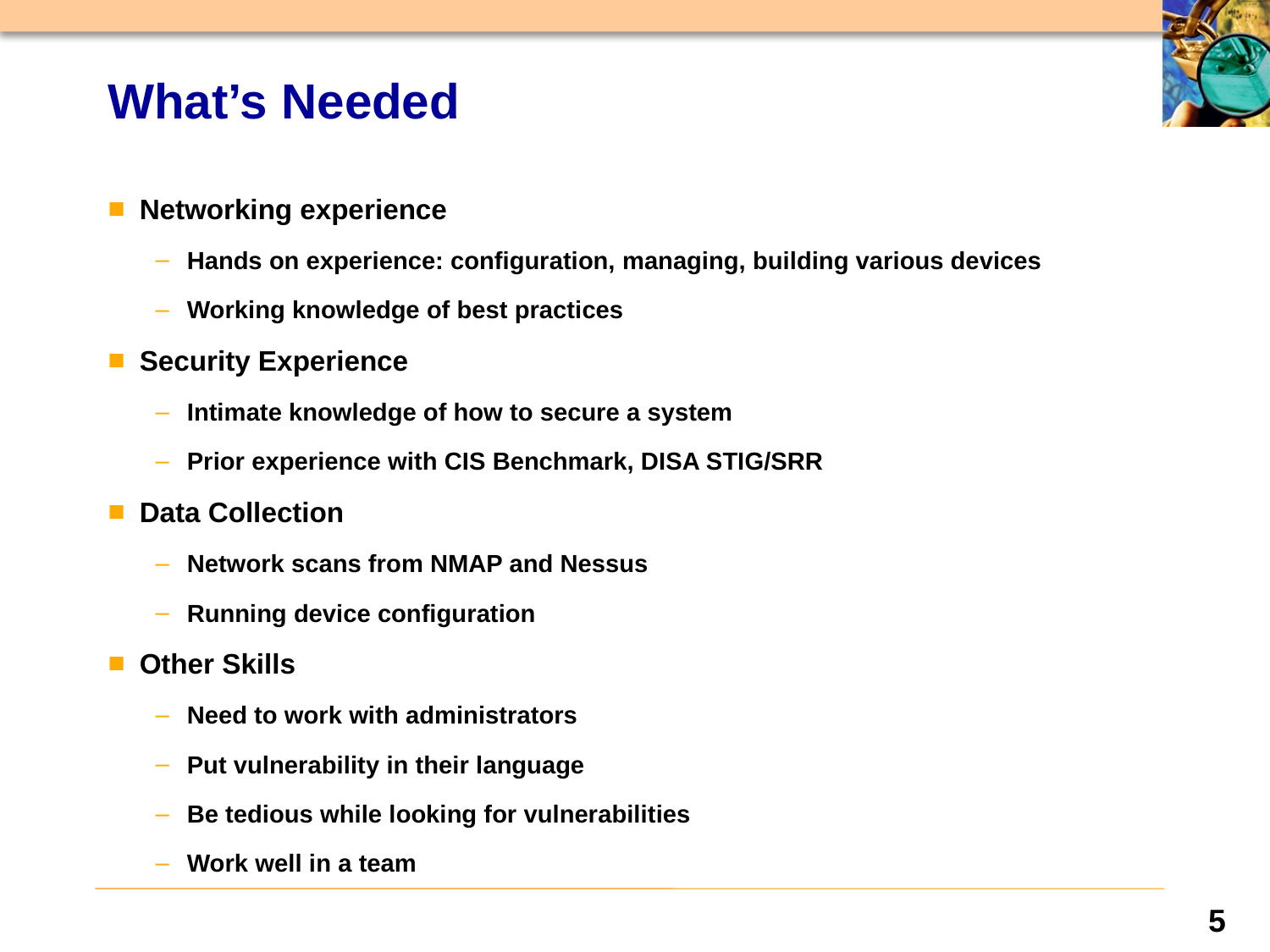

# What’s Needed
Networking experience
Hands on experience: configuration, managing, building various devices
Working knowledge of best practices
Security Experience
Intimate knowledge of how to secure a system
Prior experience with CIS Benchmark, DISA STIG/SRR
Data Collection
Network scans from NMAP and Nessus
Running device configuration
Other Skills
Need to work with administrators
Put vulnerability in their language
Be tedious while looking for vulnerabilities
Work well in a team